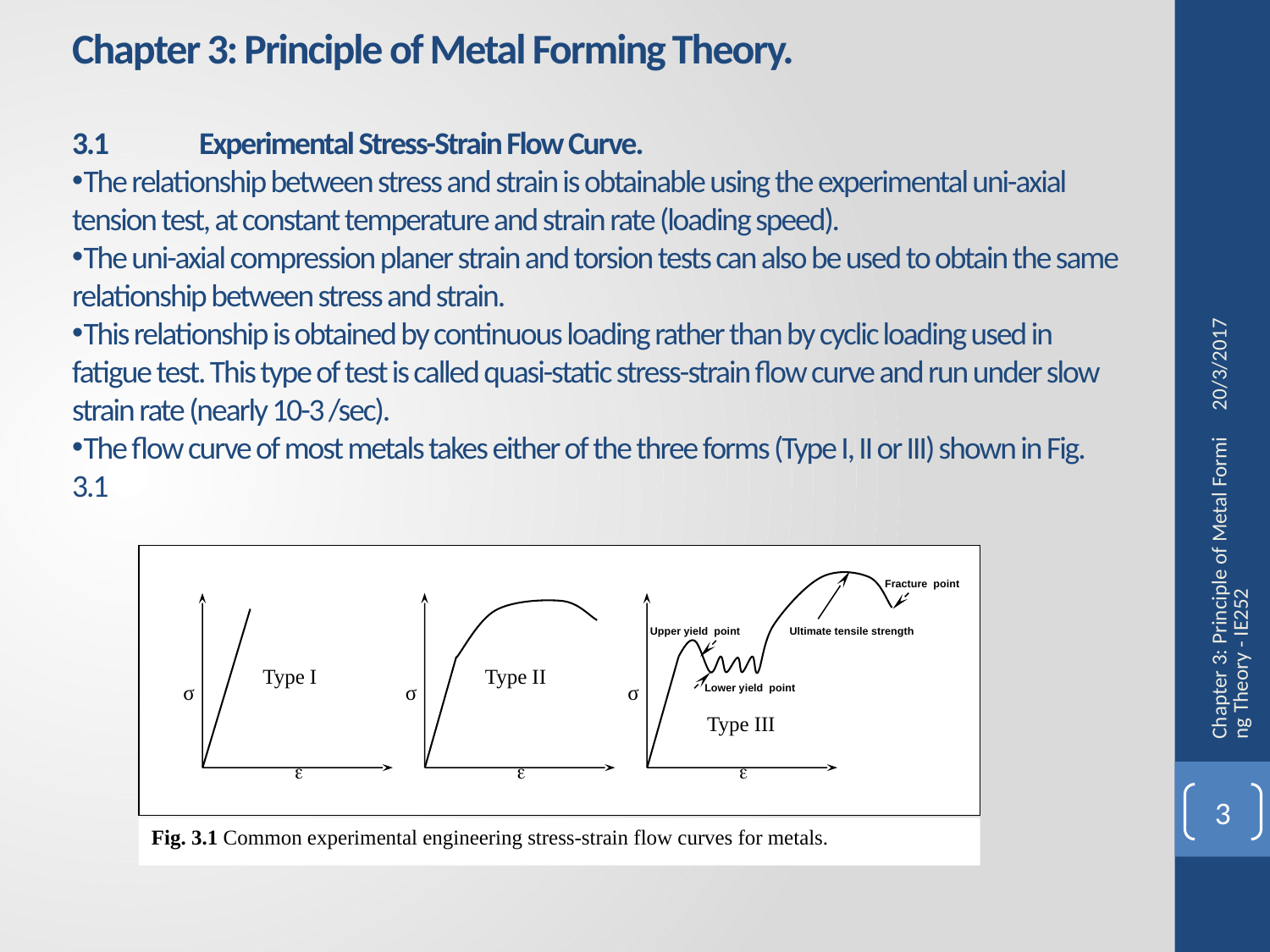

20/3/2017

Chapter 3: Principle of Metal Forming Theory.

3.1	Experimental Stress-Strain Flow Curve.
The relationship between stress and strain is obtainable using the experimental uni-axial tension test, at constant temperature and strain rate (loading speed).
The uni-axial compression planer strain and torsion tests can also be used to obtain the same relationship between stress and strain.
This relationship is obtained by continuous loading rather than by cyclic loading used in fatigue test. This type of test is called quasi-static stress-strain flow curve and run under slow strain rate (nearly 10-3 /sec).
The flow curve of most metals takes either of the three forms (Type I, II or III) shown in Fig. 3.1

σ
Type III

Type I
σ
ε

Type II
σ

ε
ε

Fracture  point

Upper yield  point

Ultimate tensile strength

Lower yield  point

Fig. 3.1 Common experimental engineering stress-strain flow curves for metals.
Chapter 3: Principle of Metal Forming Theory - IE252
3